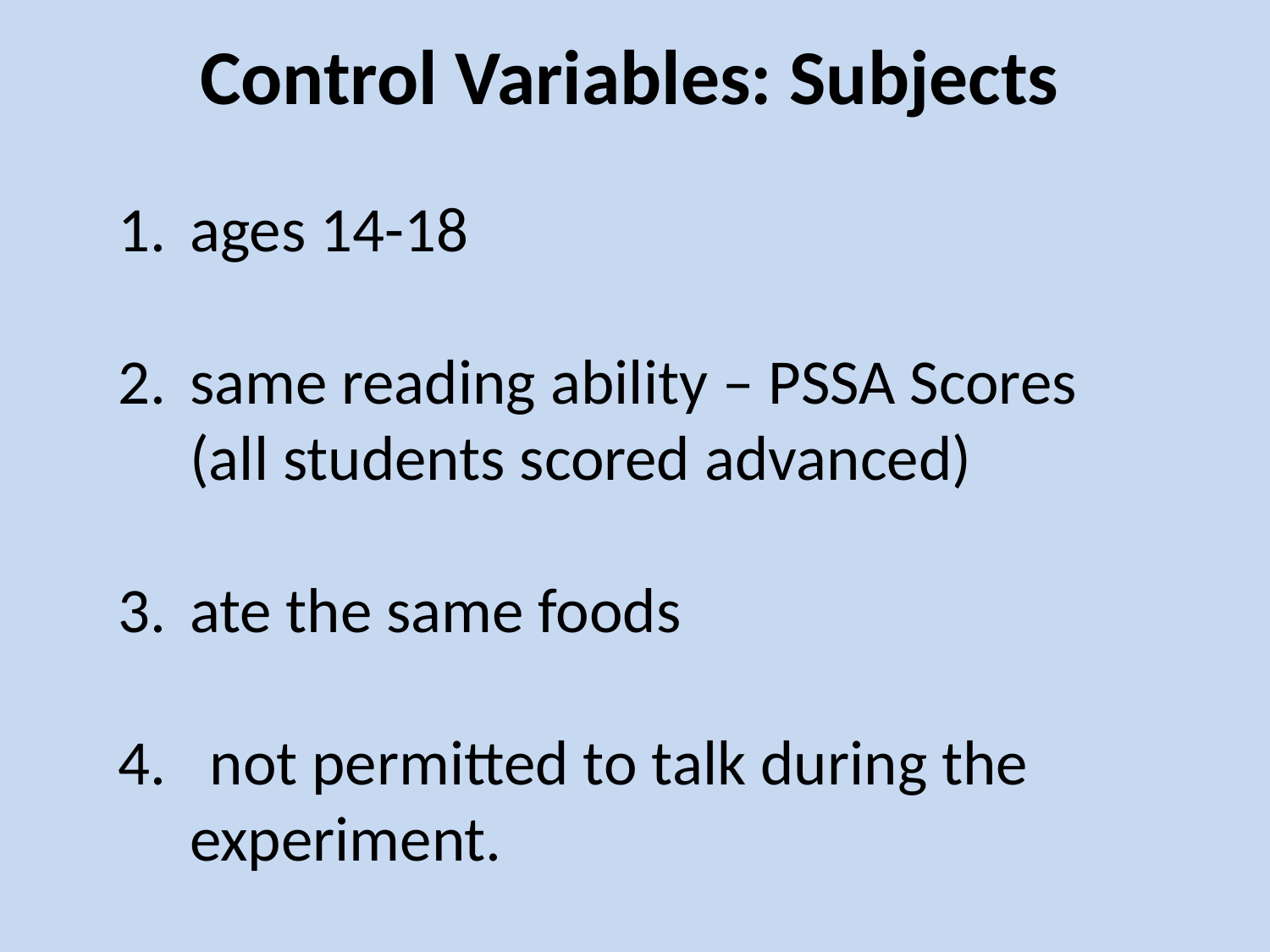

Control Variables: Subjects

ages 14-18

same reading ability – PSSA Scores (all students scored advanced)

ate the same foods

4.   not permitted to talk during the experiment.